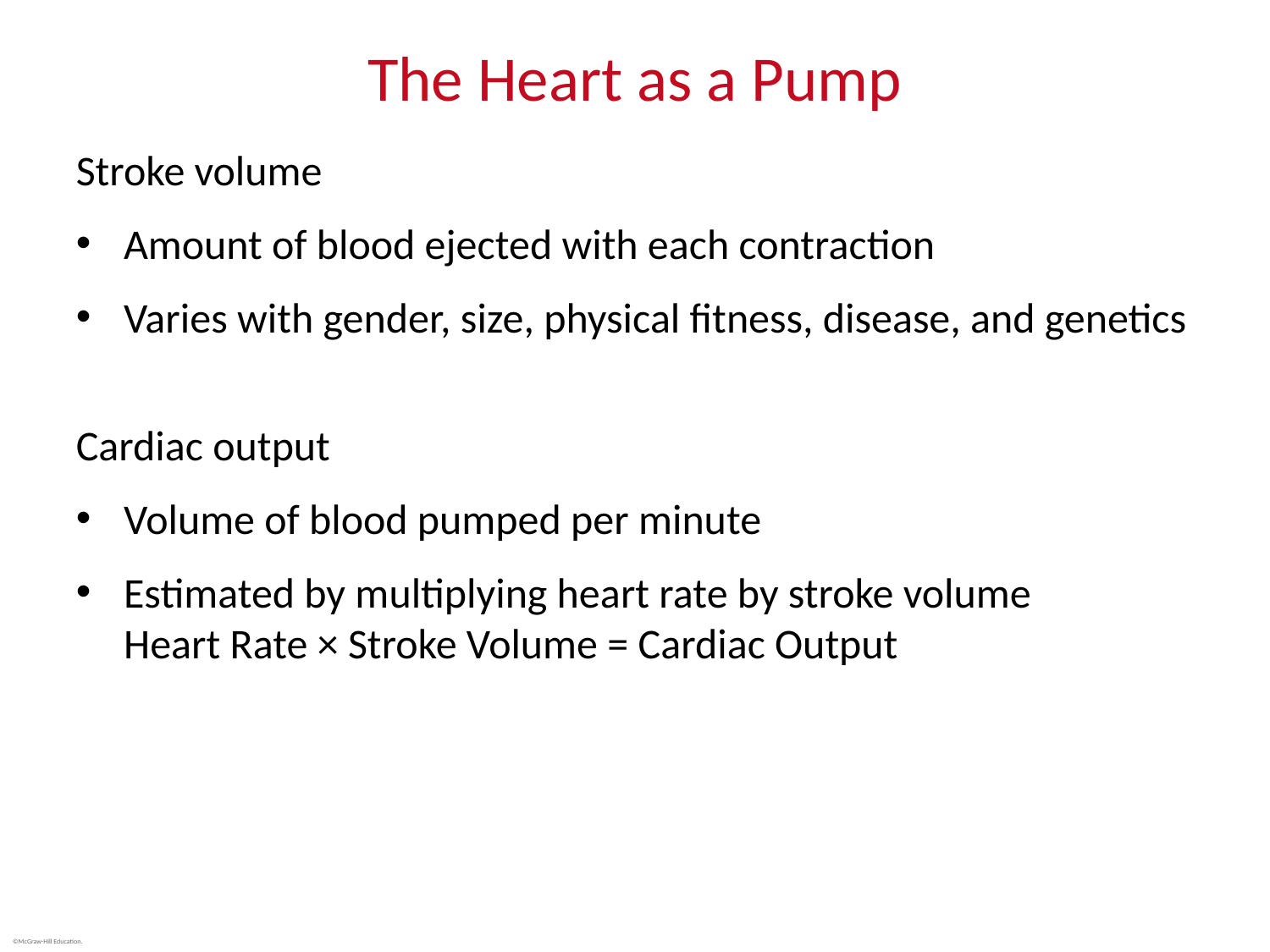

# The Heart as a Pump
Stroke volume
Amount of blood ejected with each contraction
Varies with gender, size, physical fitness, disease, and genetics
Cardiac output
Volume of blood pumped per minute
Estimated by multiplying heart rate by stroke volume
Heart Rate × Stroke Volume = Cardiac Output